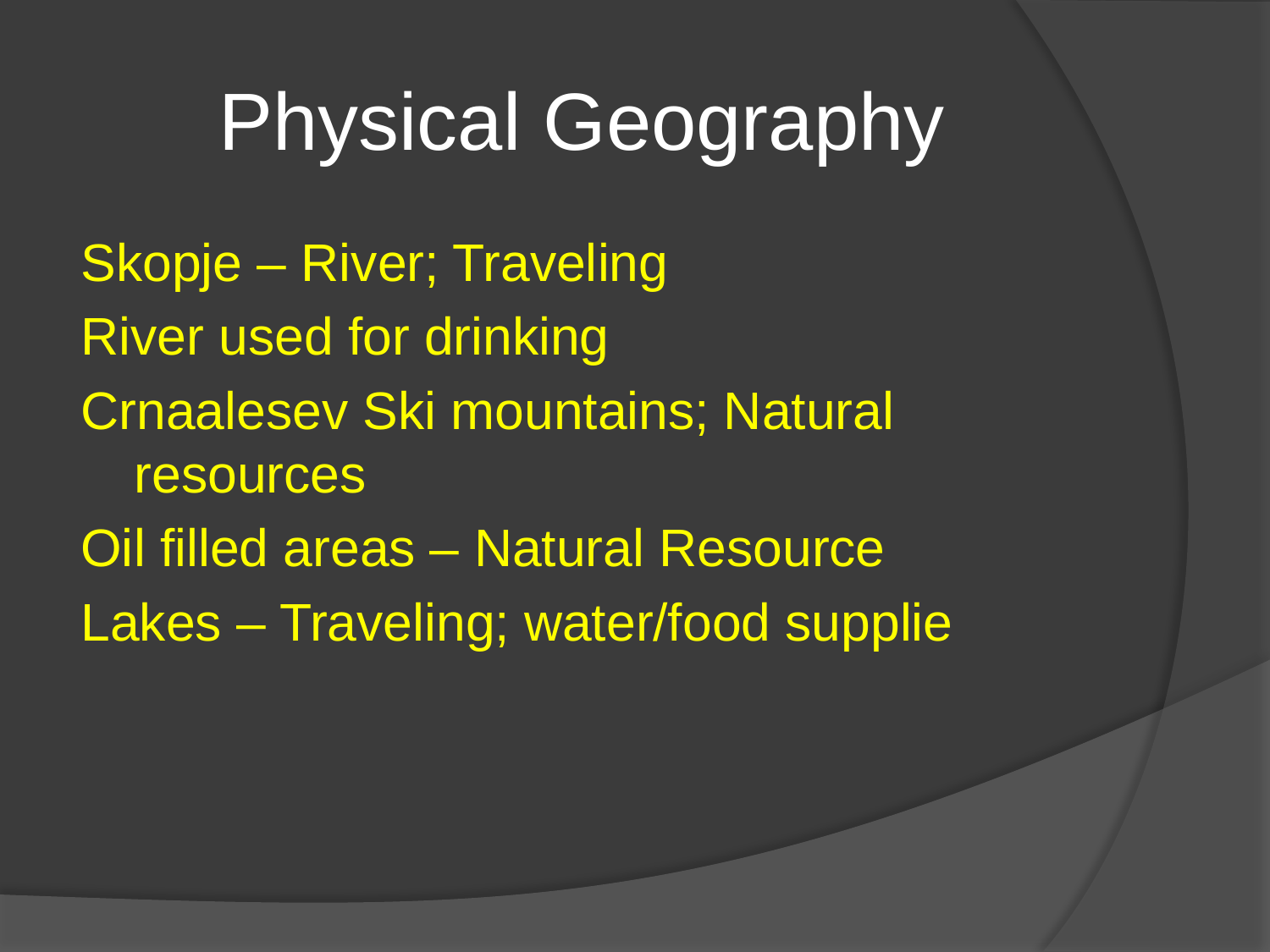

# Physical Geography
Skopje – River; Traveling
River used for drinking
Crnaalesev Ski mountains; Natural resources
Oil filled areas – Natural Resource
Lakes – Traveling; water/food supplie